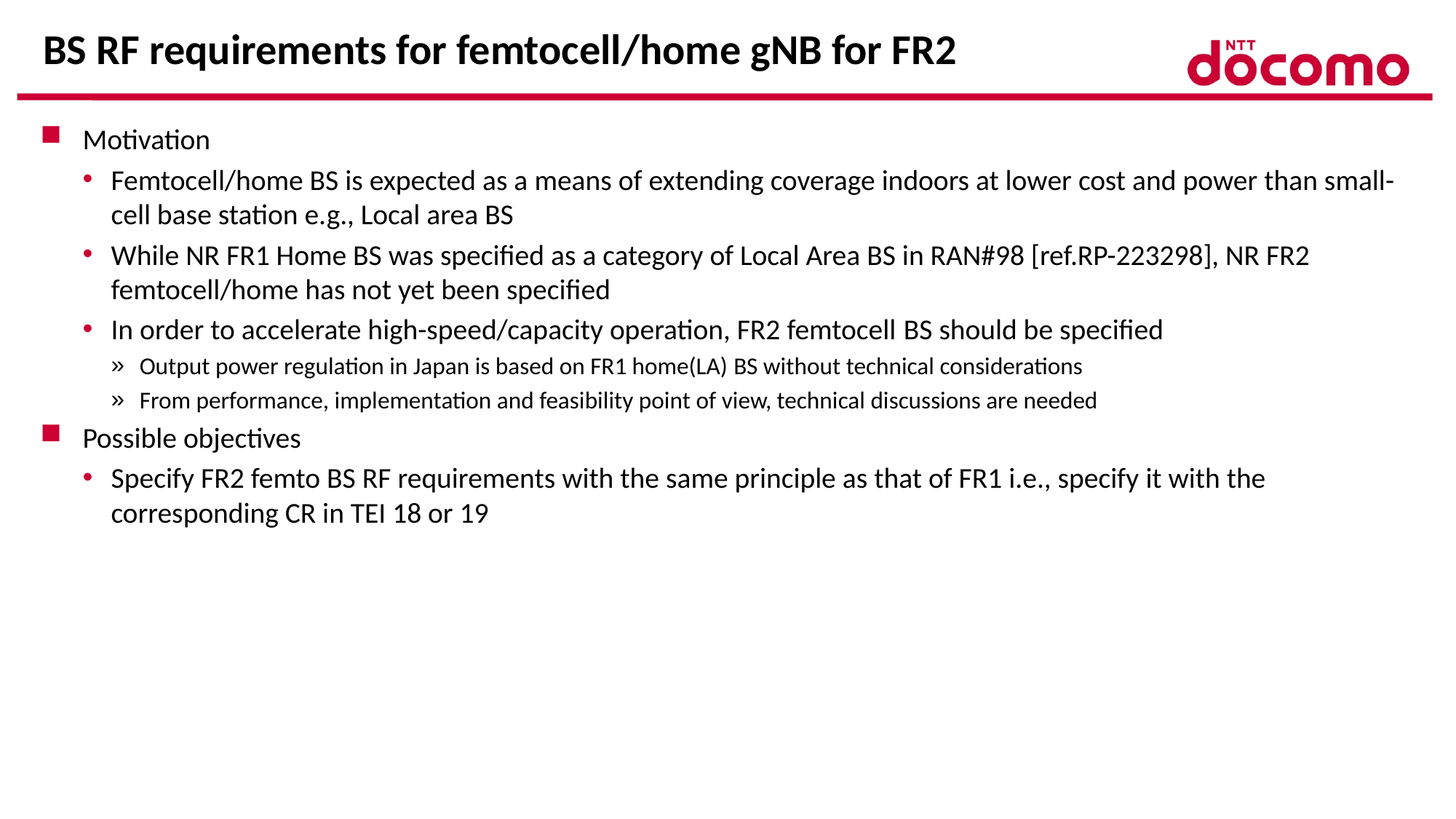

# BS RF requirements for femtocell/home gNB for FR2
Motivation
Femtocell/home BS is expected as a means of extending coverage indoors at lower cost and power than small-cell base station e.g., Local area BS
While NR FR1 Home BS was specified as a category of Local Area BS in RAN#98 [ref.RP-223298], NR FR2 femtocell/home has not yet been specified
In order to accelerate high-speed/capacity operation, FR2 femtocell BS should be specified
Output power regulation in Japan is based on FR1 home(LA) BS without technical considerations
From performance, implementation and feasibility point of view, technical discussions are needed
Possible objectives
Specify FR2 femto BS RF requirements with the same principle as that of FR1 i.e., specify it with the corresponding CR in TEI 18 or 19